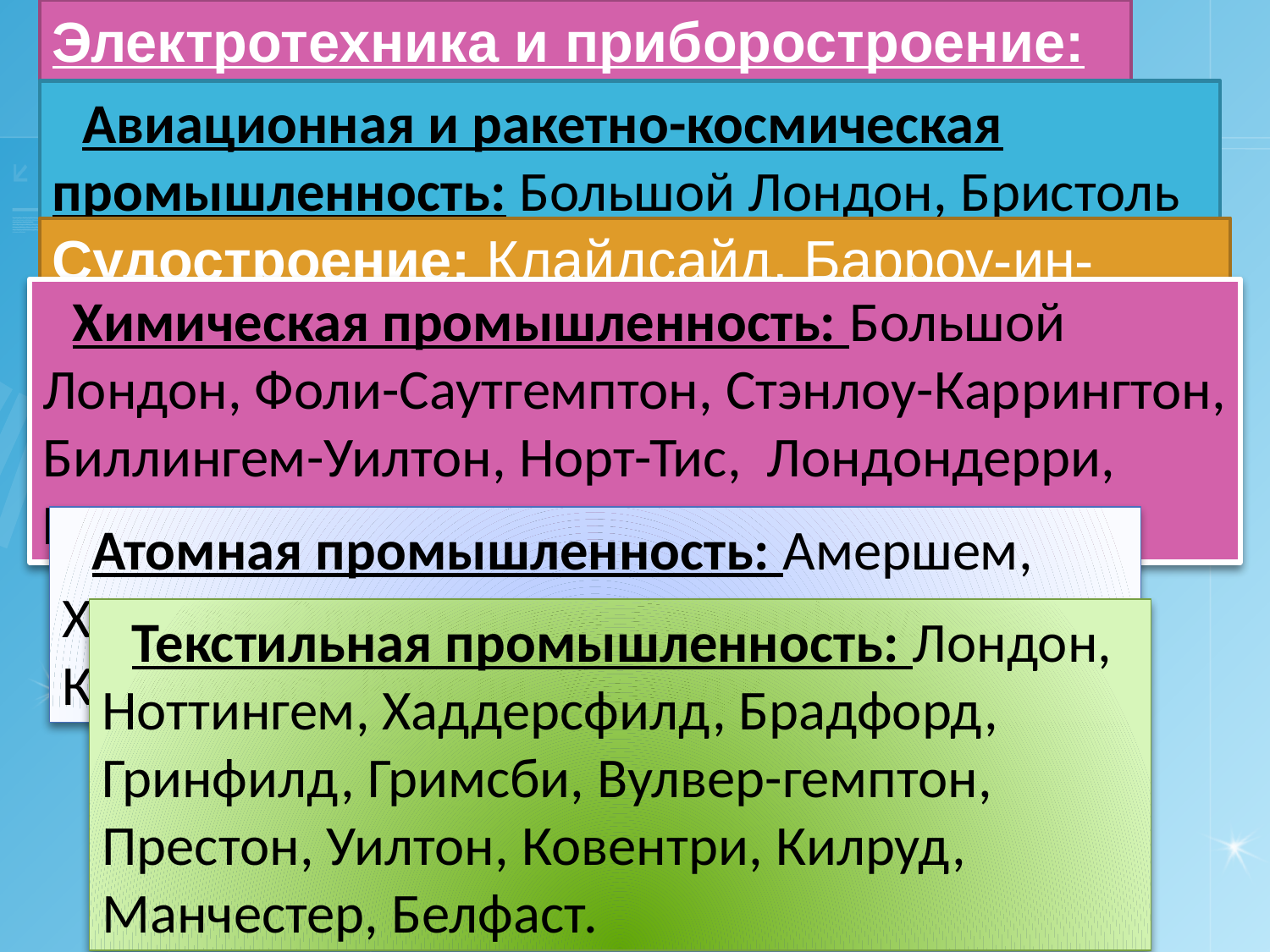

Электротехника и приборостроение: Большой Лондон, Глазго, Эдинбург, Ист-Килбрайт, Бирмингем, Данди.
Авиационная и ракетно-космическая промышленность: Большой Лондон, Бристоль с пригородом Филтон, Дерби, Глостер, Уайт, Йовил, Лутон, Манчестер, Престон.
Судостроение: Клайдсайд, Барроу-ин-Фернесс, Белфаст, Сандерленд, Беркенхед.
Химическая промышленность: Большой Лондон, Фоли-Саутгемптон, Стэнлоу-Каррингтон, Биллингем-Уилтон, Норт-Тис,  Лондондерри, Глазго, Ливерпуль, Манчестер.
Атомная промышленность: Амершем, Харуэлл, Олдермастон, Спрингфилд, Капенхерст, Райсли, Уонтидж.
Текстильная промышленность: Лондон, Ноттингем, Хаддерсфилд, Брадфорд, Гринфилд, Гримсби, Вулвер-гемптон, Престон, Уилтон, Ковентри, Килруд, Манчестер, Белфаст.